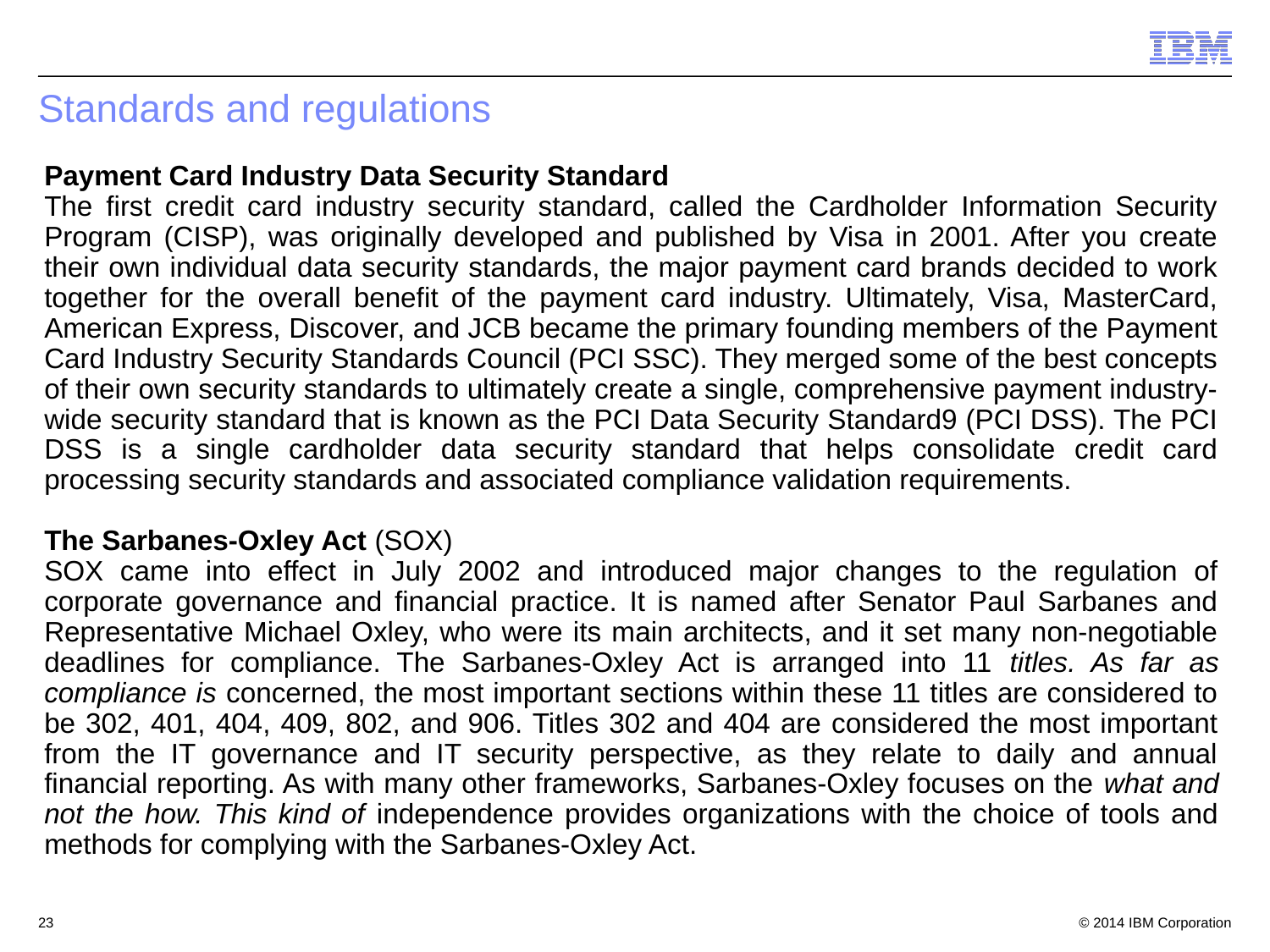

# Standards and regulations
Payment Card Industry Data Security Standard
The first credit card industry security standard, called the Cardholder Information Security Program (CISP), was originally developed and published by Visa in 2001. After you create their own individual data security standards, the major payment card brands decided to work together for the overall benefit of the payment card industry. Ultimately, Visa, MasterCard, American Express, Discover, and JCB became the primary founding members of the Payment Card Industry Security Standards Council (PCI SSC). They merged some of the best concepts of their own security standards to ultimately create a single, comprehensive payment industry-wide security standard that is known as the PCI Data Security Standard9 (PCI DSS). The PCI DSS is a single cardholder data security standard that helps consolidate credit card processing security standards and associated compliance validation requirements.
The Sarbanes-Oxley Act (SOX)
SOX came into effect in July 2002 and introduced major changes to the regulation of corporate governance and financial practice. It is named after Senator Paul Sarbanes and Representative Michael Oxley, who were its main architects, and it set many non-negotiable deadlines for compliance. The Sarbanes-Oxley Act is arranged into 11 titles. As far as compliance is concerned, the most important sections within these 11 titles are considered to be 302, 401, 404, 409, 802, and 906. Titles 302 and 404 are considered the most important from the IT governance and IT security perspective, as they relate to daily and annual financial reporting. As with many other frameworks, Sarbanes-Oxley focuses on the what and not the how. This kind of independence provides organizations with the choice of tools and methods for complying with the Sarbanes-Oxley Act.
23